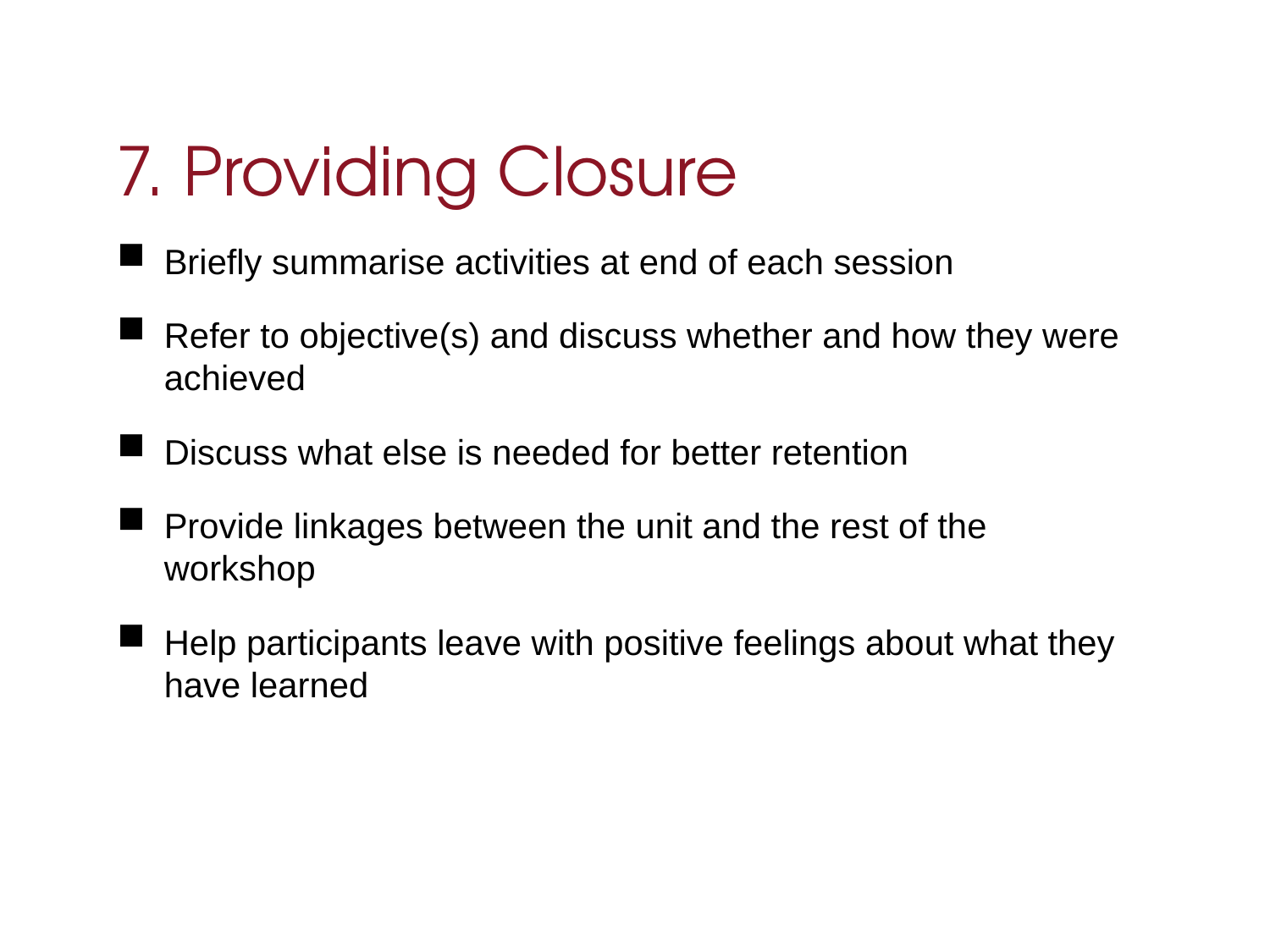

# 7. Providing Closure
Briefly summarise activities at end of each session
Refer to objective(s) and discuss whether and how they were achieved
Discuss what else is needed for better retention
Provide linkages between the unit and the rest of the workshop
Help participants leave with positive feelings about what they have learned